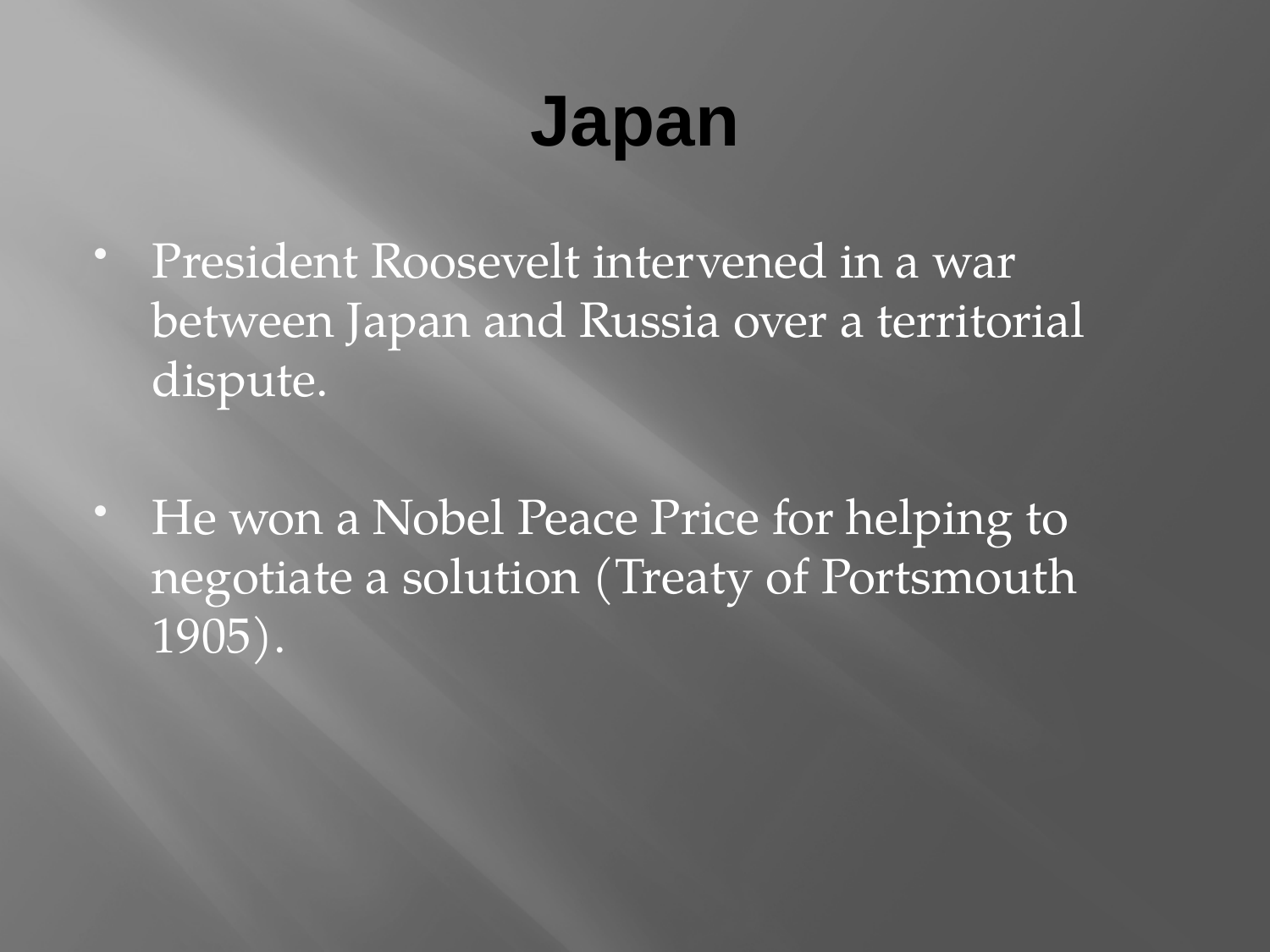

# Japan
President Roosevelt intervened in a war between Japan and Russia over a territorial dispute.

He won a Nobel Peace Price for helping to negotiate a solution (Treaty of Portsmouth 1905).